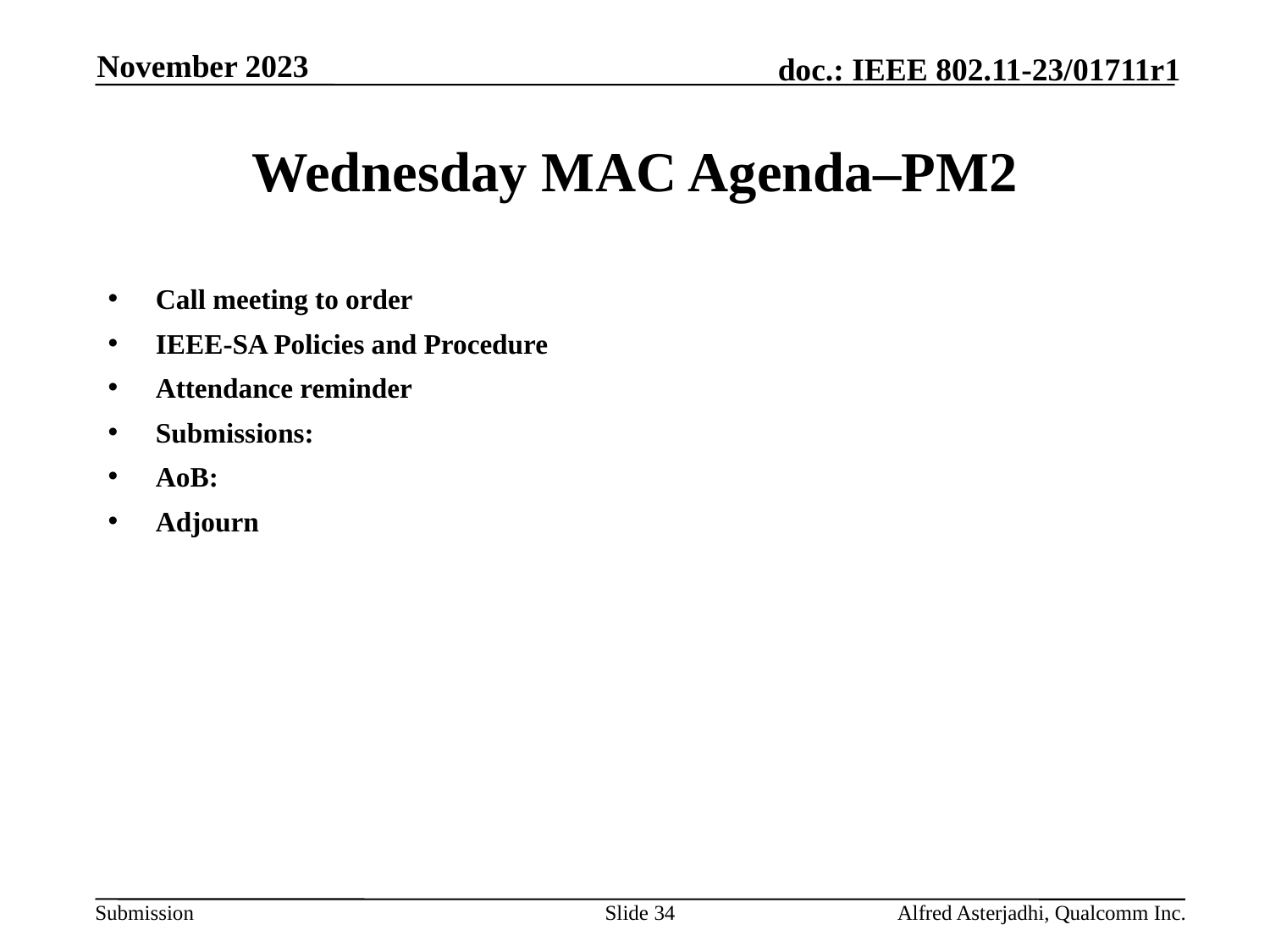

November 2023
# Wednesday MAC Agenda–PM2
Call meeting to order
IEEE-SA Policies and Procedure
Attendance reminder
Submissions:
AoB:
Adjourn
Slide 34
Alfred Asterjadhi, Qualcomm Inc.